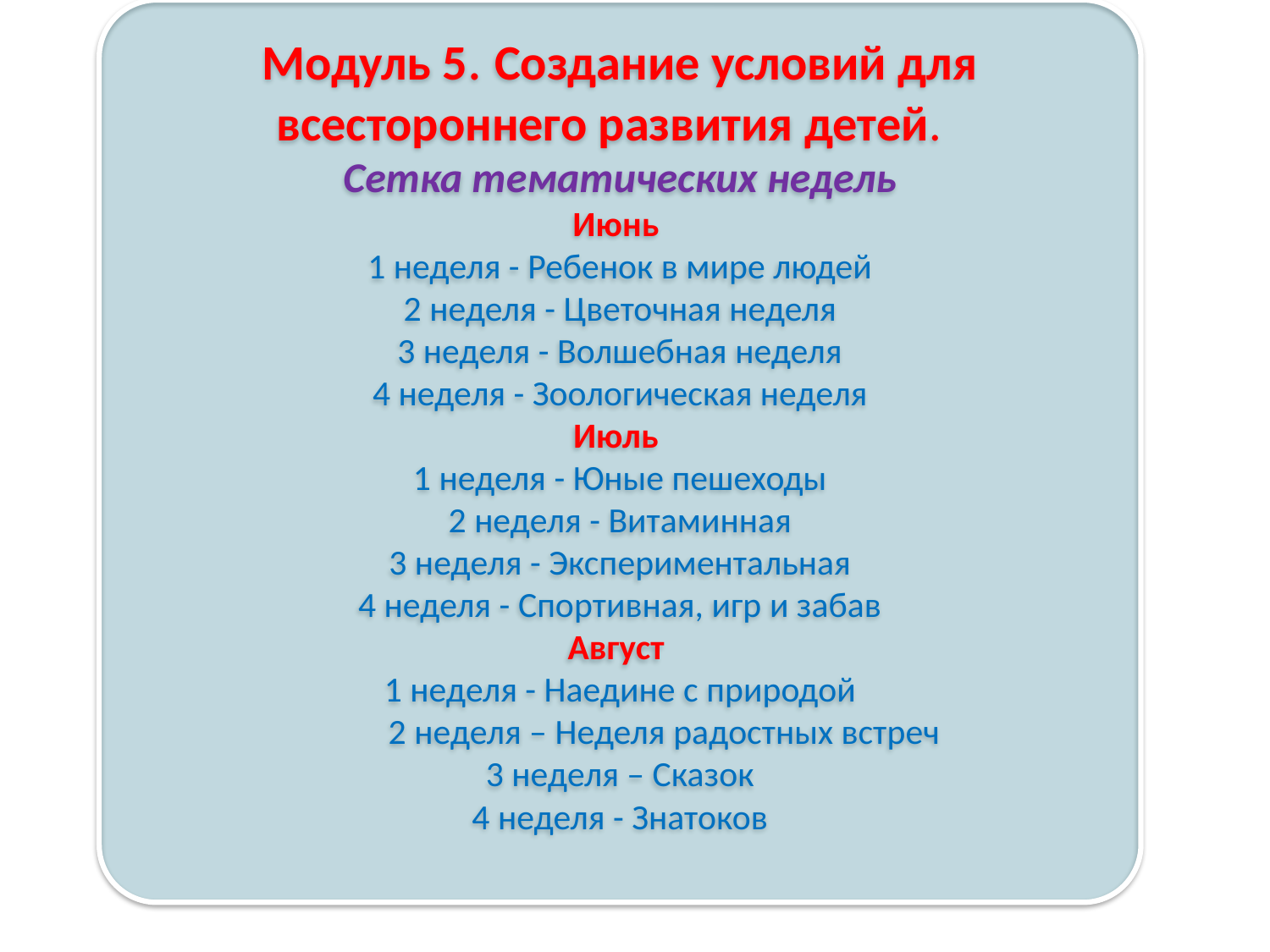

Модуль 5. Создание условий для всестороннего развития детей.
Сетка тематических недель
Июнь 
1 неделя - Ребенок в мире людей
2 неделя - Цветочная неделя
3 неделя - Волшебная неделя
4 неделя - Зоологическая неделя
Июль 
1 неделя - Юные пешеходы
2 неделя - Витаминная
3 неделя - Экспериментальная
4 неделя - Спортивная, игр и забав
Август 
1 неделя - Наедине с природой
           2 неделя – Неделя радостных встреч
3 неделя – Сказок
4 неделя - Знатоков